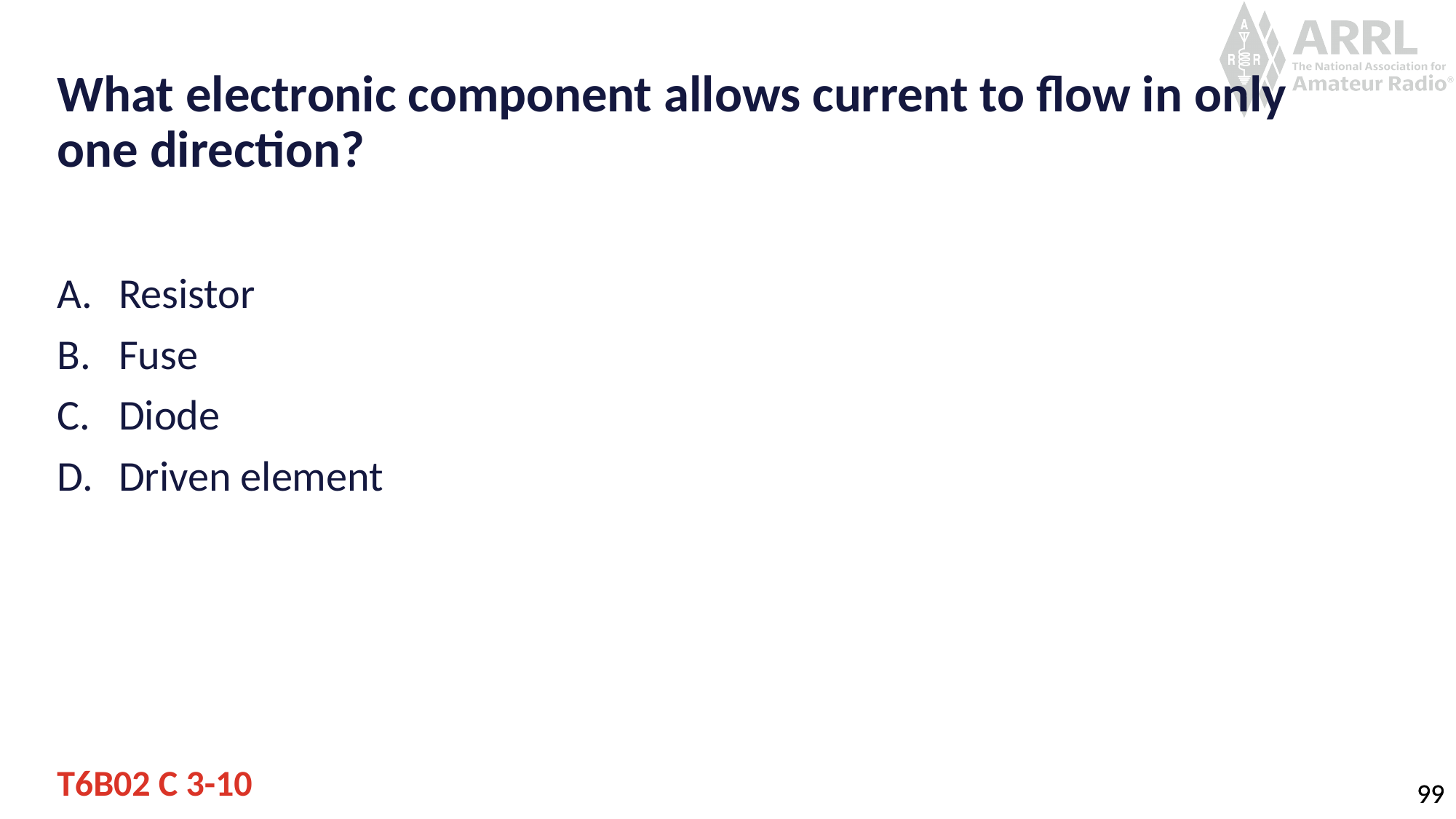

# What electronic component allows current to flow in only one direction?
Resistor
Fuse
Diode
Driven element
T6B02 C 3-10